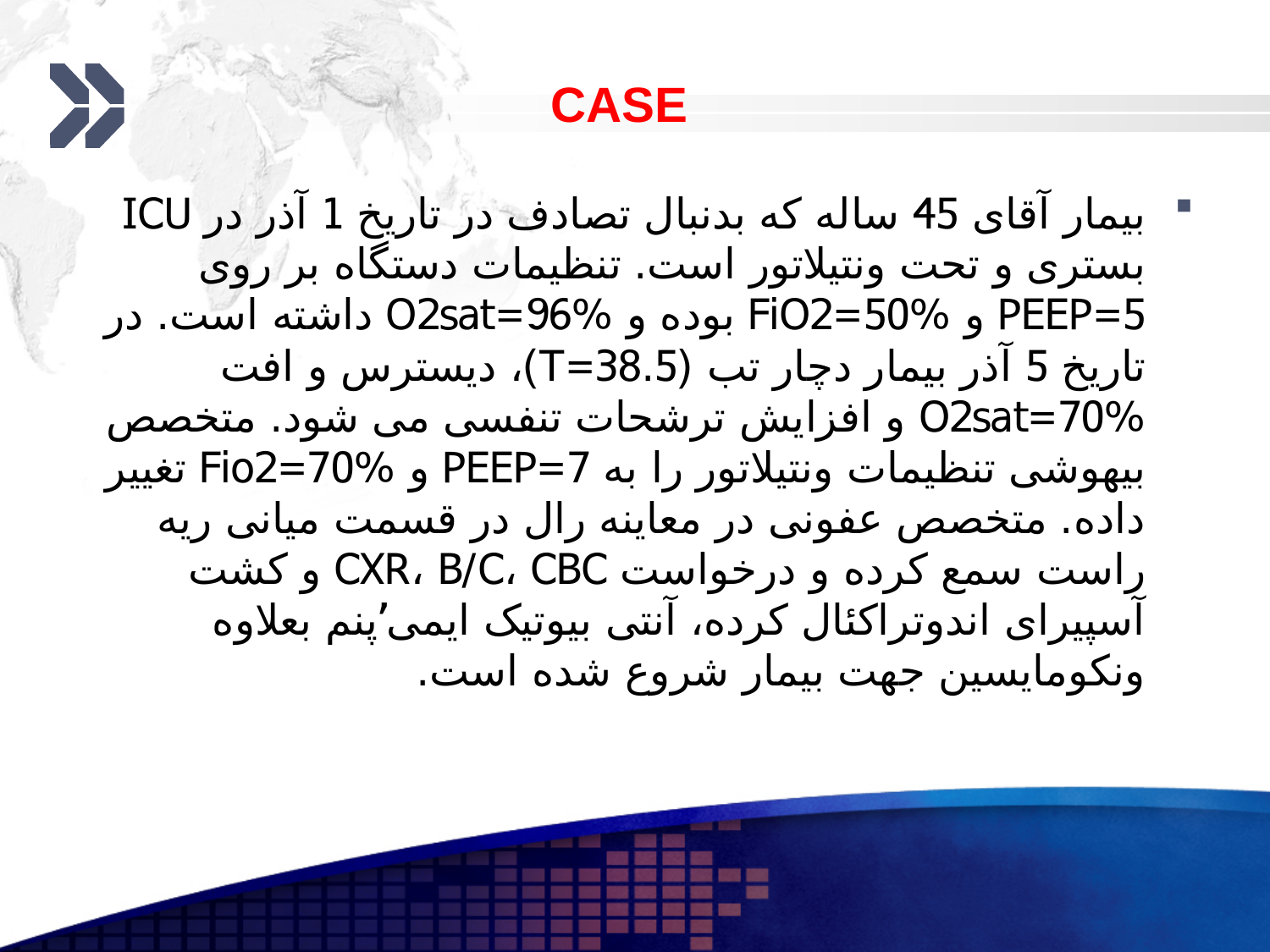

# CASE
بیمار آقای 45 ساله که بدنبال تصادف در تاریخ 1 آذر در ICU بستری و تحت ونتیلاتور است. تنظیمات دستگاه بر روی PEEP=5 و FiO2=50% بوده و O2sat=96% داشته است. در تاریخ 5 آذر بیمار دچار تب (T=38.5)، دیسترس و افت O2sat=70% و افزایش ترشحات تنفسی می شود. متخصص بیهوشی تنظیمات ونتیلاتور را به PEEP=7 و Fio2=70% تغییر داده. متخصص عفونی در معاینه رال در قسمت میانی ریه راست سمع کرده و درخواست CXR، B/C، CBC و کشت آسپیرای اندوتراکئال کرده، آنتی بیوتیک ایمی’پنم بعلاوه ونکومایسین جهت بیمار شروع شده است.